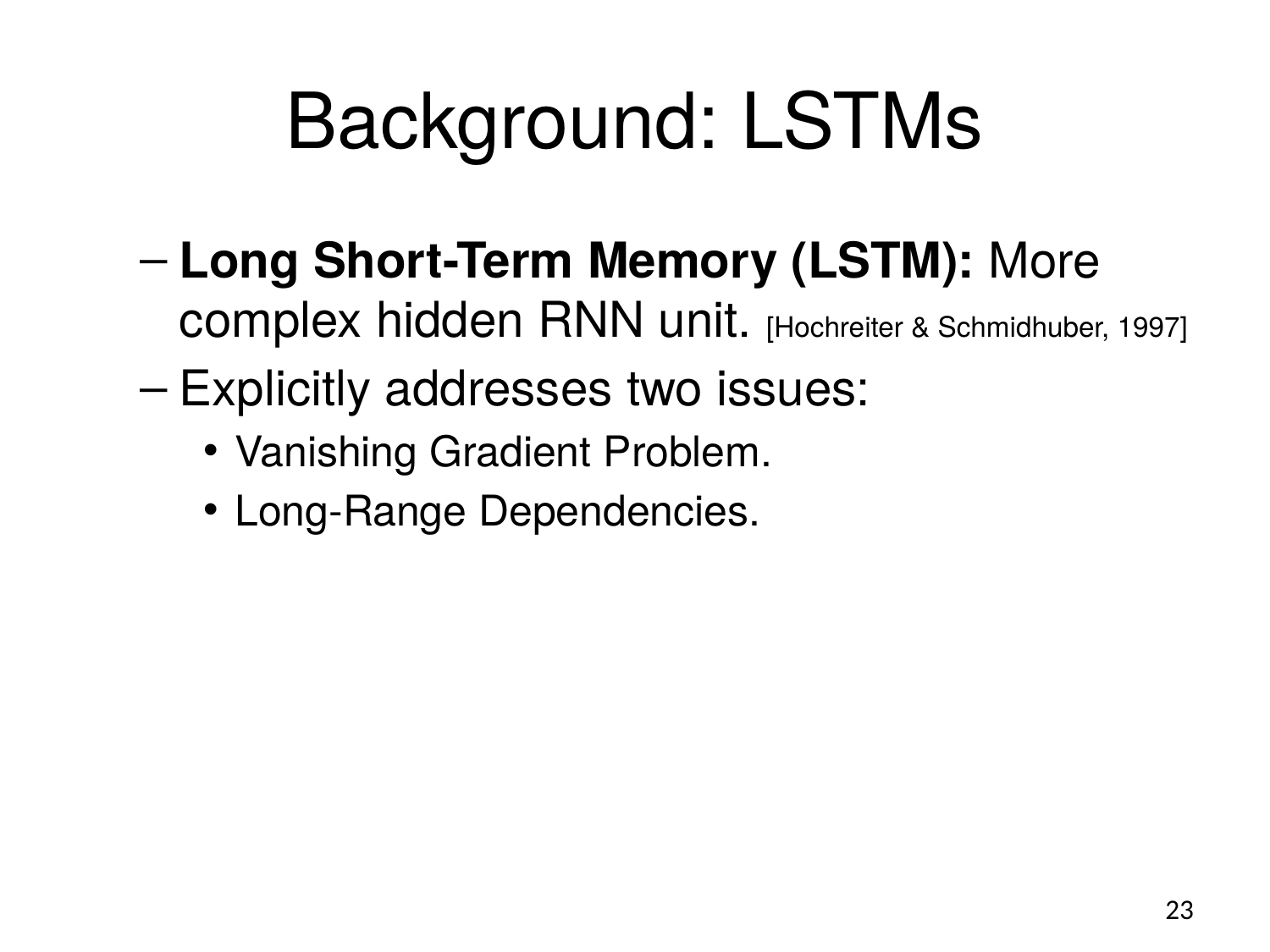

# Background: LSTMs
Long Short-Term Memory (LSTM): More complex hidden RNN unit. [Hochreiter & Schmidhuber, 1997]
Explicitly addresses two issues:
Vanishing Gradient Problem.
Long-Range Dependencies.
23